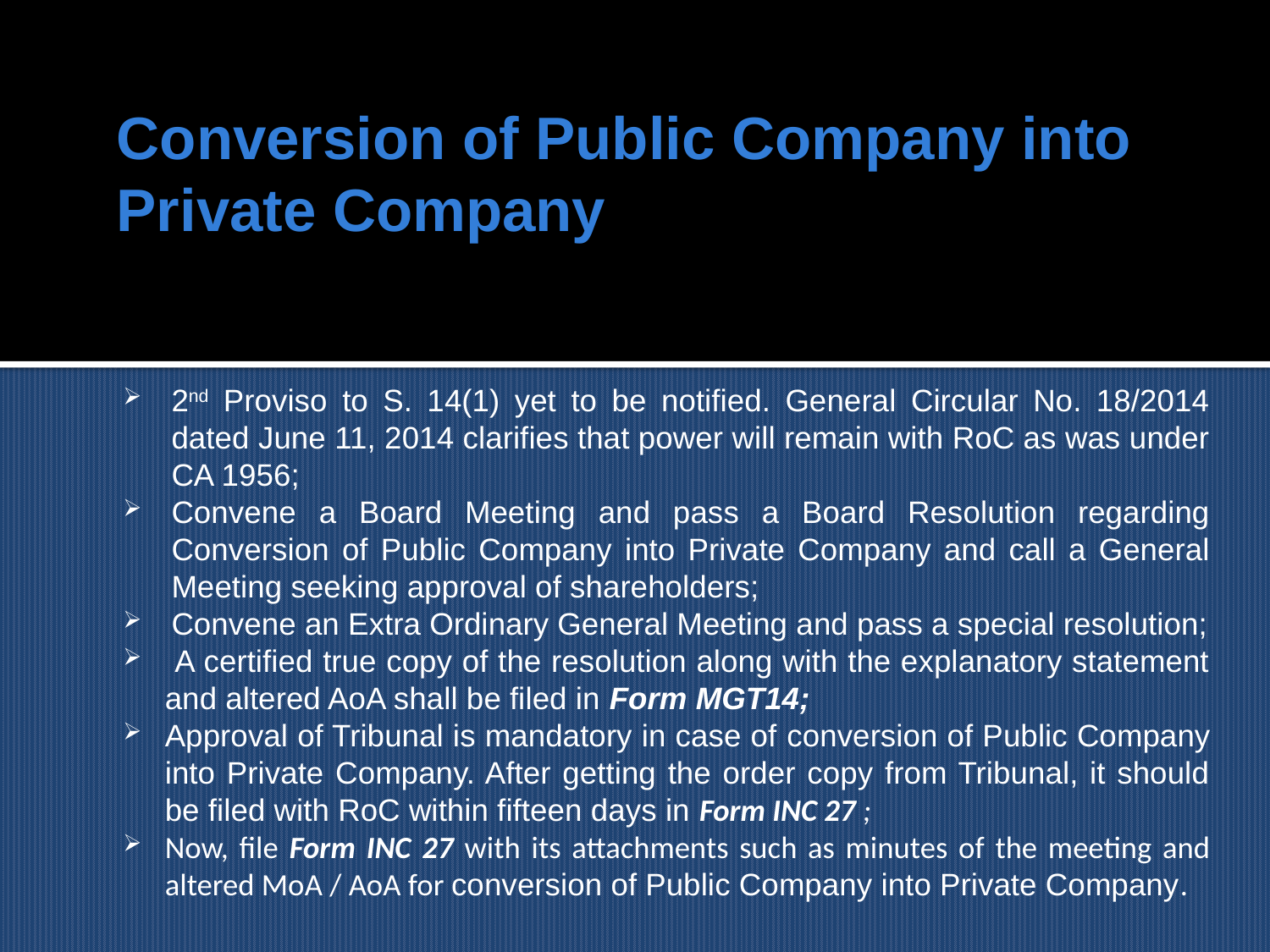

# Conversion of Public Company into Private Company
2nd Proviso to S. 14(1) yet to be notified. General Circular No. 18/2014 dated June 11, 2014 clarifies that power will remain with RoC as was under CA 1956;
Convene a Board Meeting and pass a Board Resolution regarding Conversion of Public Company into Private Company and call a General Meeting seeking approval of shareholders;
Convene an Extra Ordinary General Meeting and pass a special resolution;
 A certified true copy of the resolution along with the explanatory statement and altered AoA shall be filed in Form MGT14;
Approval of Tribunal is mandatory in case of conversion of Public Company into Private Company. After getting the order copy from Tribunal, it should be filed with RoC within fifteen days in Form INC 27 ;
Now, file Form INC 27 with its attachments such as minutes of the meeting and altered MoA / AoA for conversion of Public Company into Private Company.